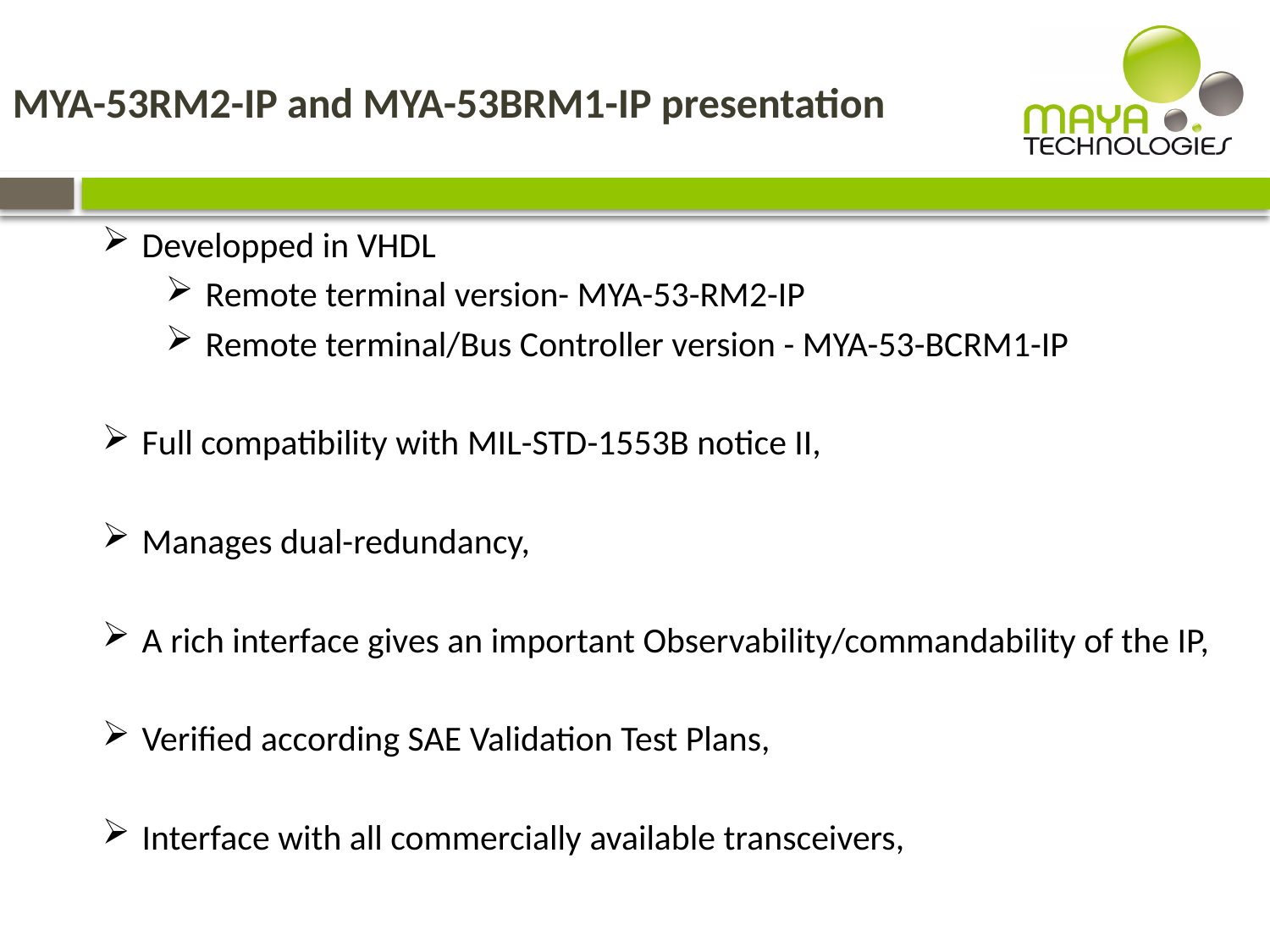

# MYA-53RM2-IP and MYA-53BRM1-IP presentation
Developped in VHDL
Remote terminal version- MYA-53-RM2-IP
Remote terminal/Bus Controller version - MYA-53-BCRM1-IP

Full compatibility with MIL-STD-1553B notice II,

Manages dual-redundancy,

A rich interface gives an important Observability/commandability of the IP,

Verified according SAE Validation Test Plans,

Interface with all commercially available transceivers,
8